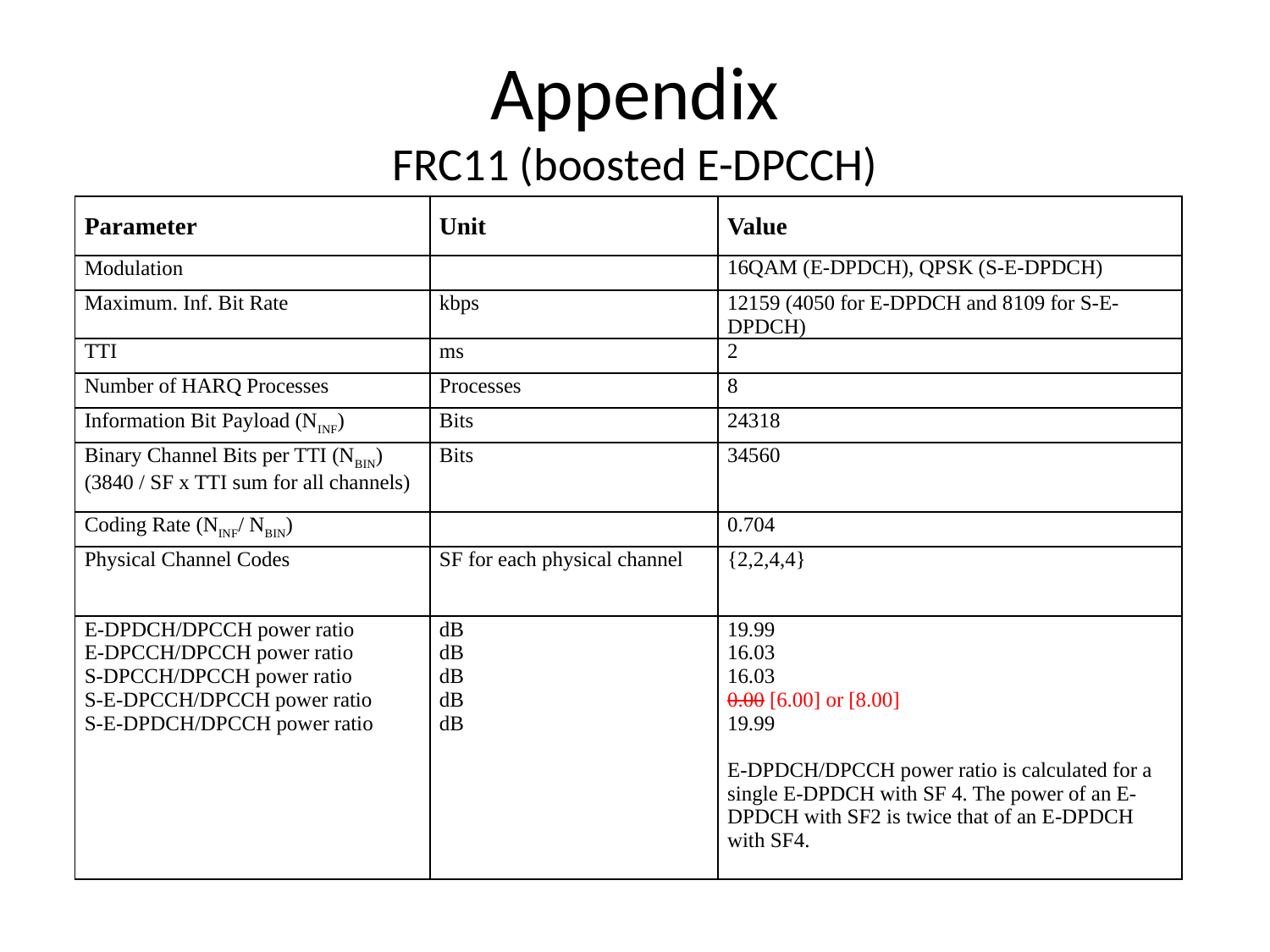

# Appendix FRC11 (boosted E-DPCCH)
| Parameter | Unit | Value |
| --- | --- | --- |
| Modulation |  | 16QAM (E-DPDCH), QPSK (S-E-DPDCH) |
| Maximum. Inf. Bit Rate | kbps | 12159 (4050 for E-DPDCH and 8109 for S-E-DPDCH) |
| TTI | ms | 2 |
| Number of HARQ Processes | Processes | 8 |
| Information Bit Payload (NINF) | Bits | 24318 |
| Binary Channel Bits per TTI (NBIN) (3840 / SF x TTI sum for all channels) | Bits | 34560 |
| Coding Rate (NINF/ NBIN) |  | 0.704 |
| Physical Channel Codes | SF for each physical channel | {2,2,4,4} |
| E-DPDCH/DPCCH power ratio E-DPCCH/DPCCH power ratio S-DPCCH/DPCCH power ratio S-E-DPCCH/DPCCH power ratio S-E-DPDCH/DPCCH power ratio | dB dB dB dB dB | 19.99 16.03 16.03 0.00 [6.00] or [8.00] 19.99 E-DPDCH/DPCCH power ratio is calculated for a single E-DPDCH with SF 4. The power of an E-DPDCH with SF2 is twice that of an E-DPDCH with SF4. |